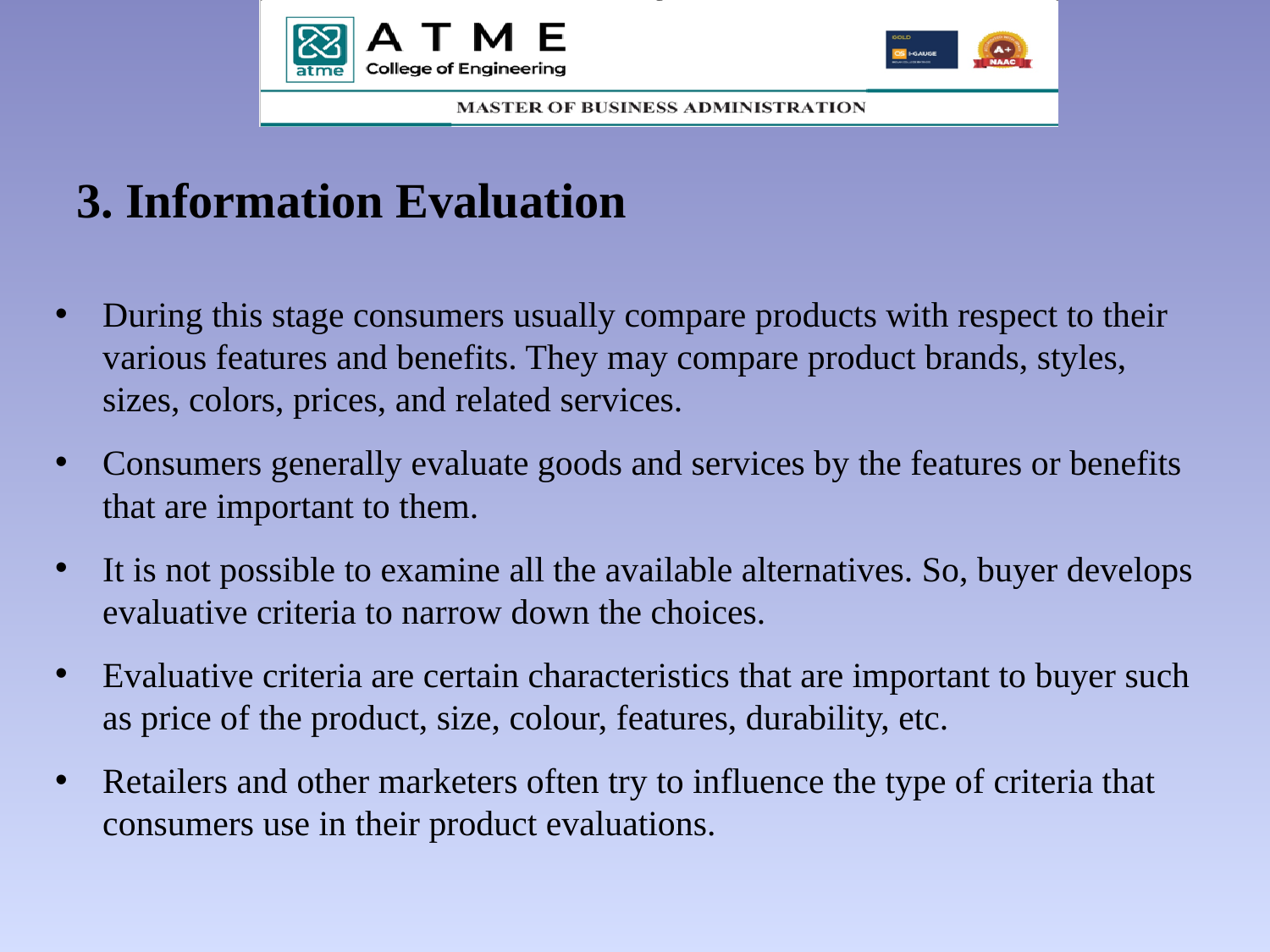

# 3. Information Evaluation
During this stage consumers usually compare products with respect to their various features and benefits. They may compare product brands, styles, sizes, colors, prices, and related services.
Consumers generally evaluate goods and services by the features or benefits that are important to them.
It is not possible to examine all the available alternatives. So, buyer develops evaluative criteria to narrow down the choices.
Evaluative criteria are certain characteristics that are important to buyer such as price of the product, size, colour, features, durability, etc.
Retailers and other marketers often try to influence the type of criteria that consumers use in their product evaluations.